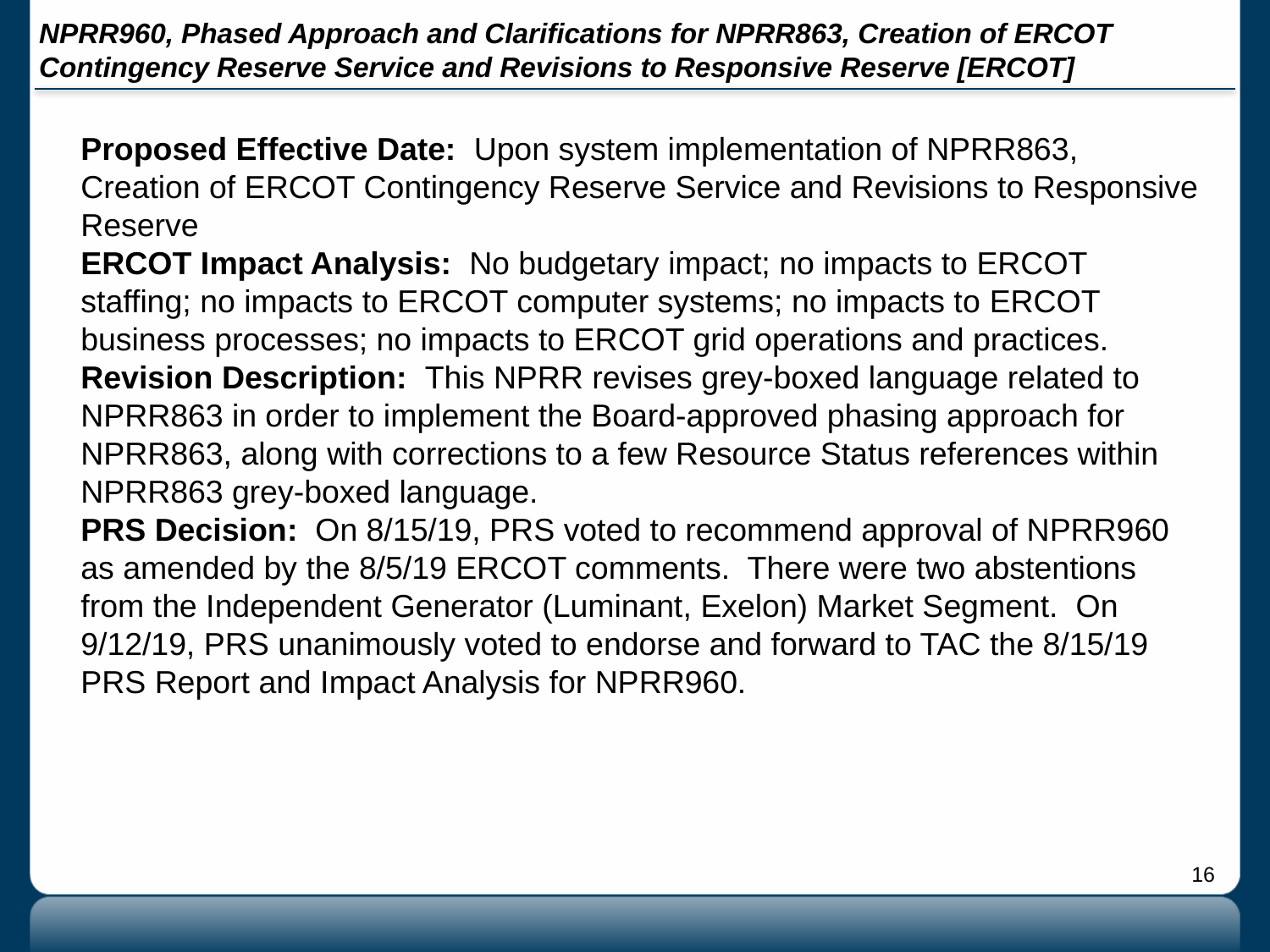

# NPRR960, Phased Approach and Clarifications for NPRR863, Creation of ERCOT Contingency Reserve Service and Revisions to Responsive Reserve [ERCOT]
Proposed Effective Date:  Upon system implementation of NPRR863, Creation of ERCOT Contingency Reserve Service and Revisions to Responsive Reserve
ERCOT Impact Analysis:  No budgetary impact; no impacts to ERCOT staffing; no impacts to ERCOT computer systems; no impacts to ERCOT business processes; no impacts to ERCOT grid operations and practices.
Revision Description:  This NPRR revises grey-boxed language related to NPRR863 in order to implement the Board-approved phasing approach for NPRR863, along with corrections to a few Resource Status references within NPRR863 grey-boxed language.
PRS Decision:  On 8/15/19, PRS voted to recommend approval of NPRR960 as amended by the 8/5/19 ERCOT comments.  There were two abstentions from the Independent Generator (Luminant, Exelon) Market Segment.  On 9/12/19, PRS unanimously voted to endorse and forward to TAC the 8/15/19 PRS Report and Impact Analysis for NPRR960.